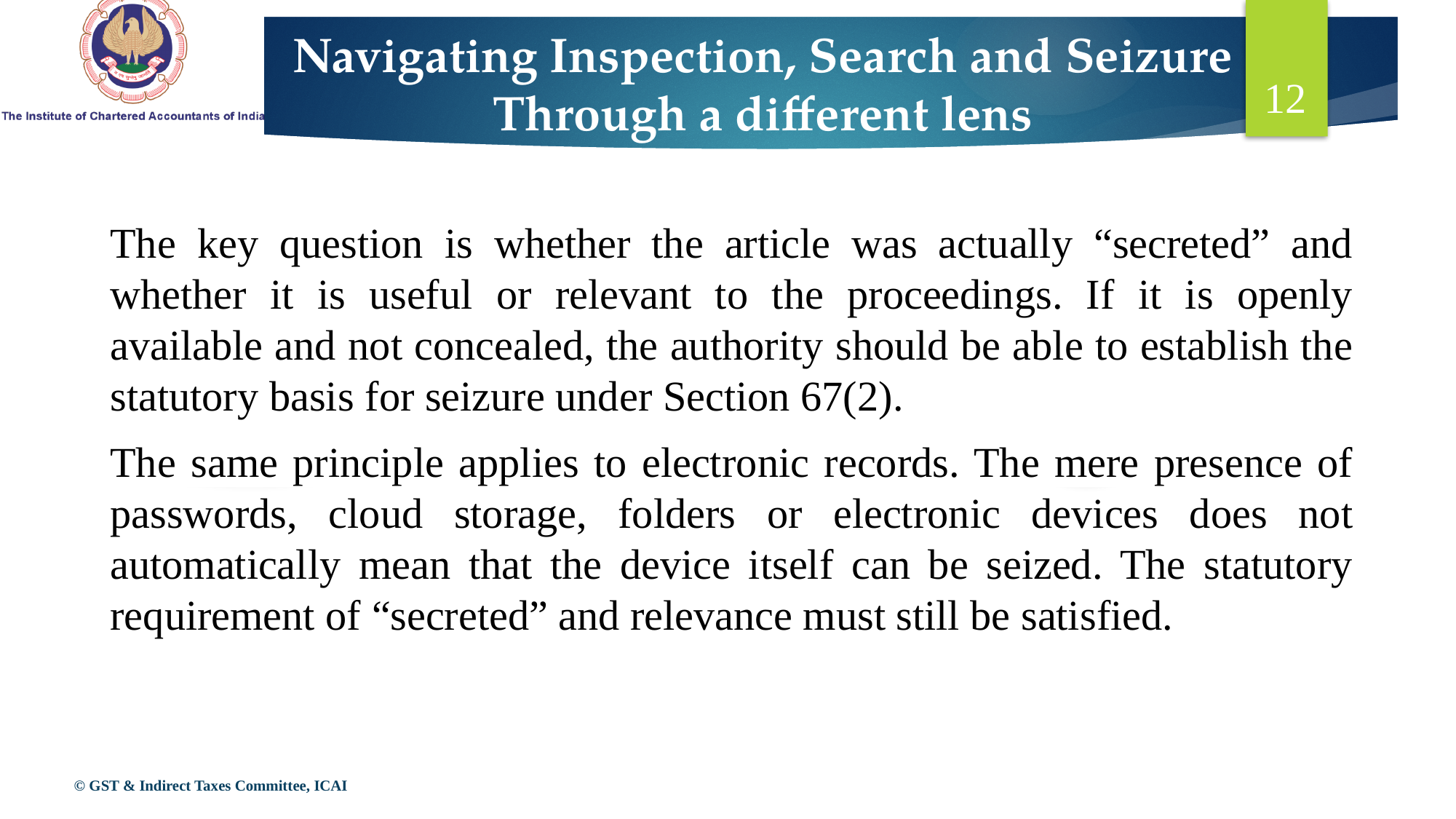

# Navigating Inspection, Search and Seizure Through a different lens
12
The key question is whether the article was actually “secreted” and whether it is useful or relevant to the proceedings. If it is openly available and not concealed, the authority should be able to establish the statutory basis for seizure under Section 67(2).
The same principle applies to electronic records. The mere presence of passwords, cloud storage, folders or electronic devices does not automatically mean that the device itself can be seized. The statutory requirement of “secreted” and relevance must still be satisfied.

© GST & Indirect Taxes Committee, ICAI